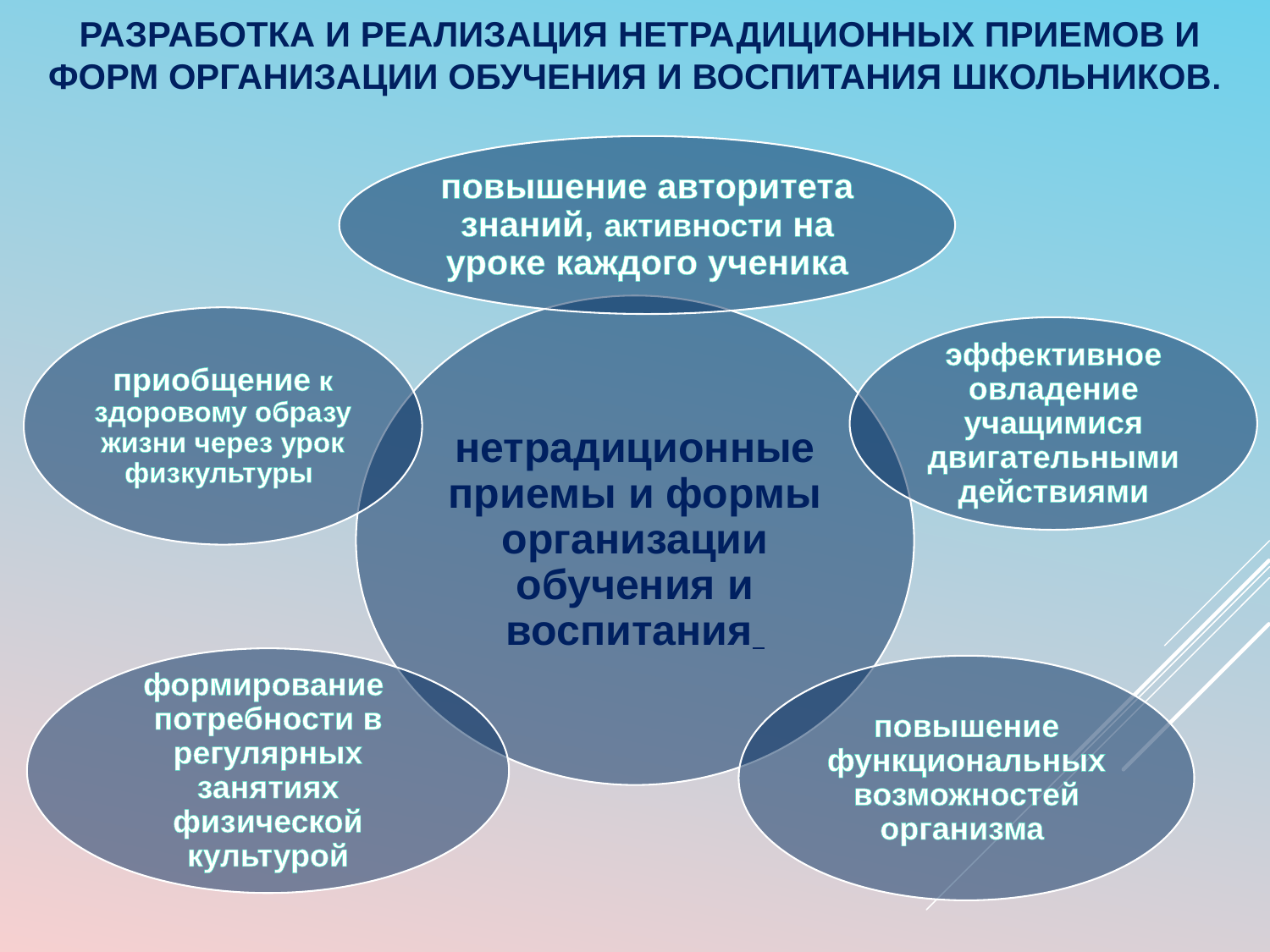

# разработка и реализация нетрадиционных приемов и форм организации обучения и воспитания школьников.
нетрадиционные приемы и формы организации обучения и воспитания
повышение авторитета знаний, активности на уроке каждого ученика
эффективное овладение учащимися двигательными действиями
повышение функциональных возможностей организма
формирование  потребности в регулярных занятиях физической культурой
приобщение к здоровому образу жизни через урок физкультуры